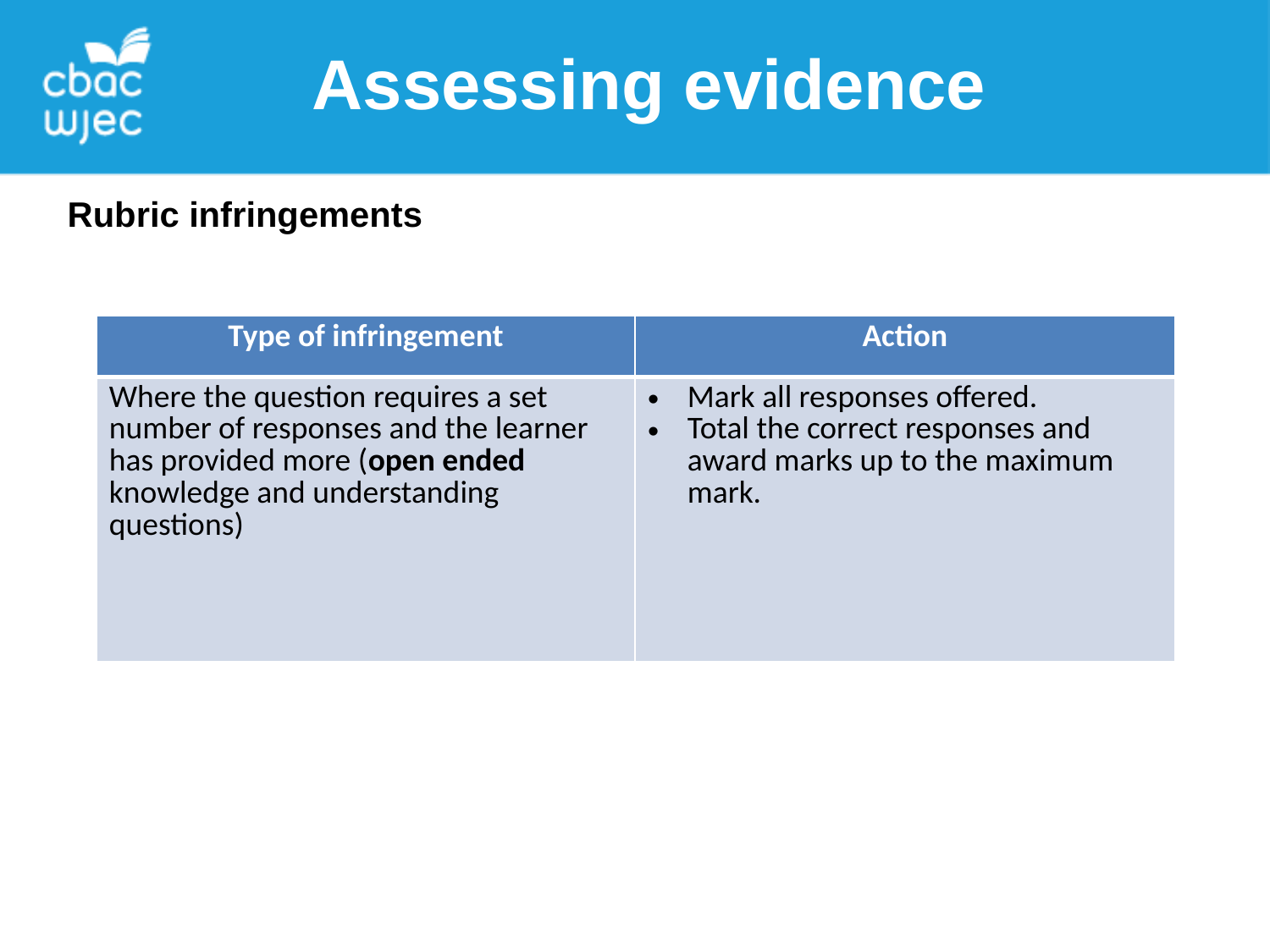

Assessing evidence
Rubric infringements

| Type of infringement | Action |
| --- | --- |
| Where the question requires a set number of responses and the learner has provided more (open ended knowledge and understanding questions) | Mark all responses offered. Total the correct responses and award marks up to the maximum mark. |